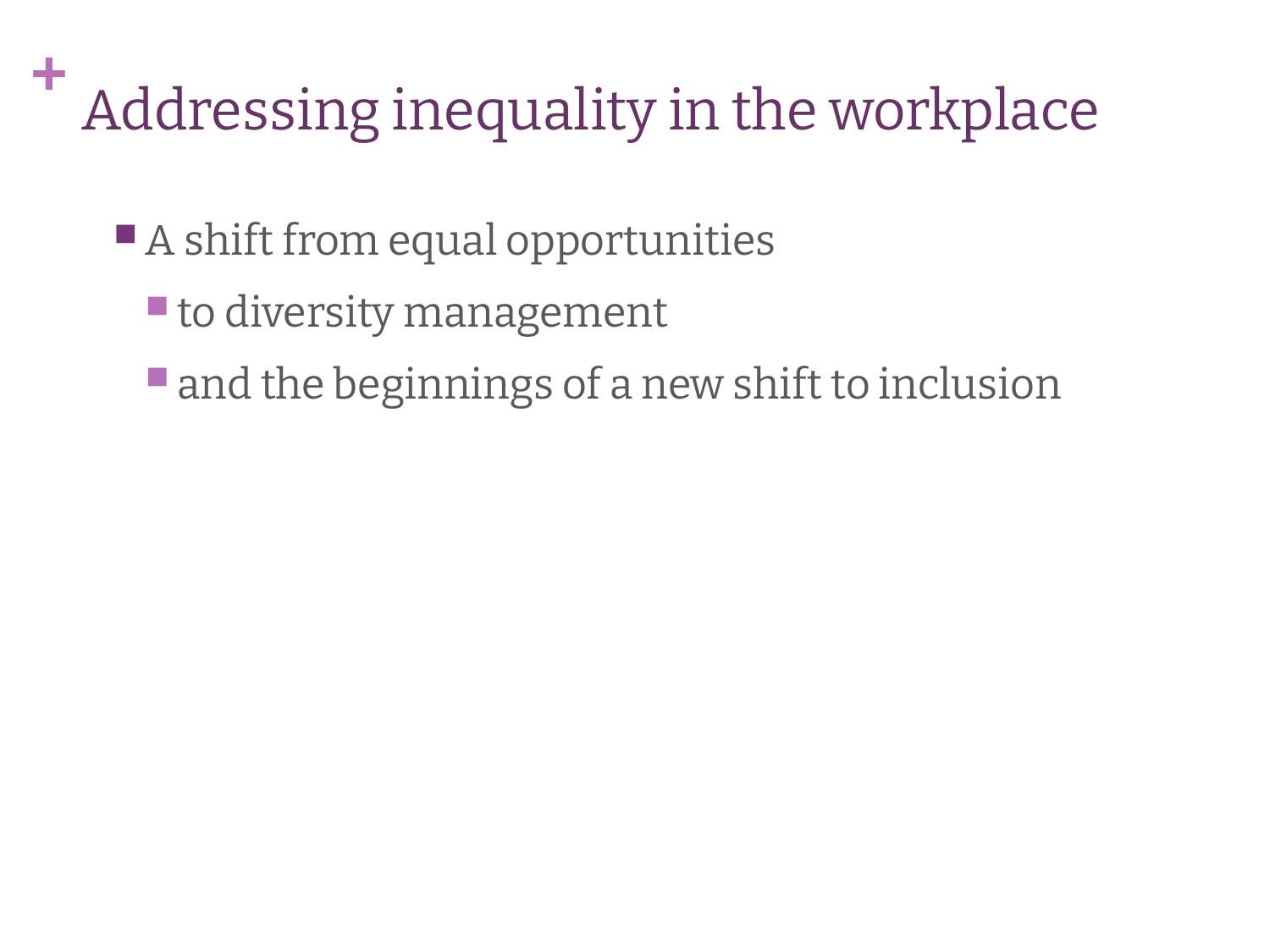

# Addressing inequality in the workplace
A shift from equal opportunities
to diversity management
and the beginnings of a new shift to inclusion